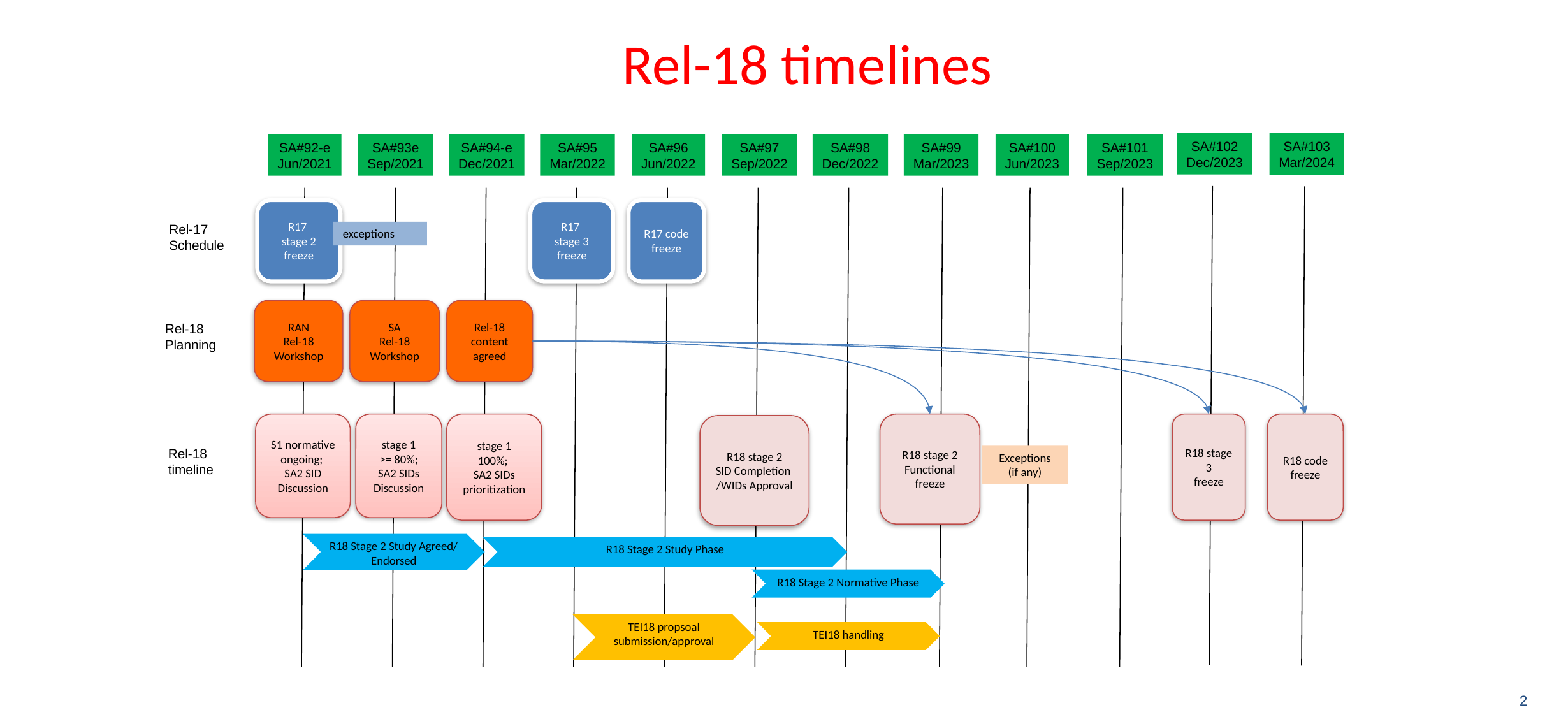

# Rel-18 timelines
SA#102
Dec/2023
SA#103
Mar/2024
SA#92-e
Jun/2021
SA#93e
Sep/2021
SA#94-e
Dec/2021
SA#95
Mar/2022
SA#96
Jun/2022
SA#97
Sep/2022
SA#98
Dec/2022
SA#99
Mar/2023
SA#100
Jun/2023
SA#101
Sep/2023
R17
stage 2
freeze
R17
stage 3
freeze
R17 code
freeze
Rel-17
Schedule
exceptions
RAN
Rel-18
Workshop
SA
Rel-18
Workshop
Rel-18
content agreed
Rel-18
Planning
S1 normative ongoing;
SA2 SID Discussion
stage 1
>= 80%; SA2 SIDs Discussion
stage 1
100%;
SA2 SIDs prioritization
R18 stage 2
Functional freeze
R18 stage 3
freeze
R18 code
freeze
R18 stage 2
SID Completion
/WIDs Approval
Rel-18
timeline
Exceptions
(if any)
R18 Stage 2 Study Agreed/ Endorsed
R18 Stage 2 Study Phase
R18 Stage 2 Normative Phase
TEI18 propsoal submission/approval
TEI18 handling